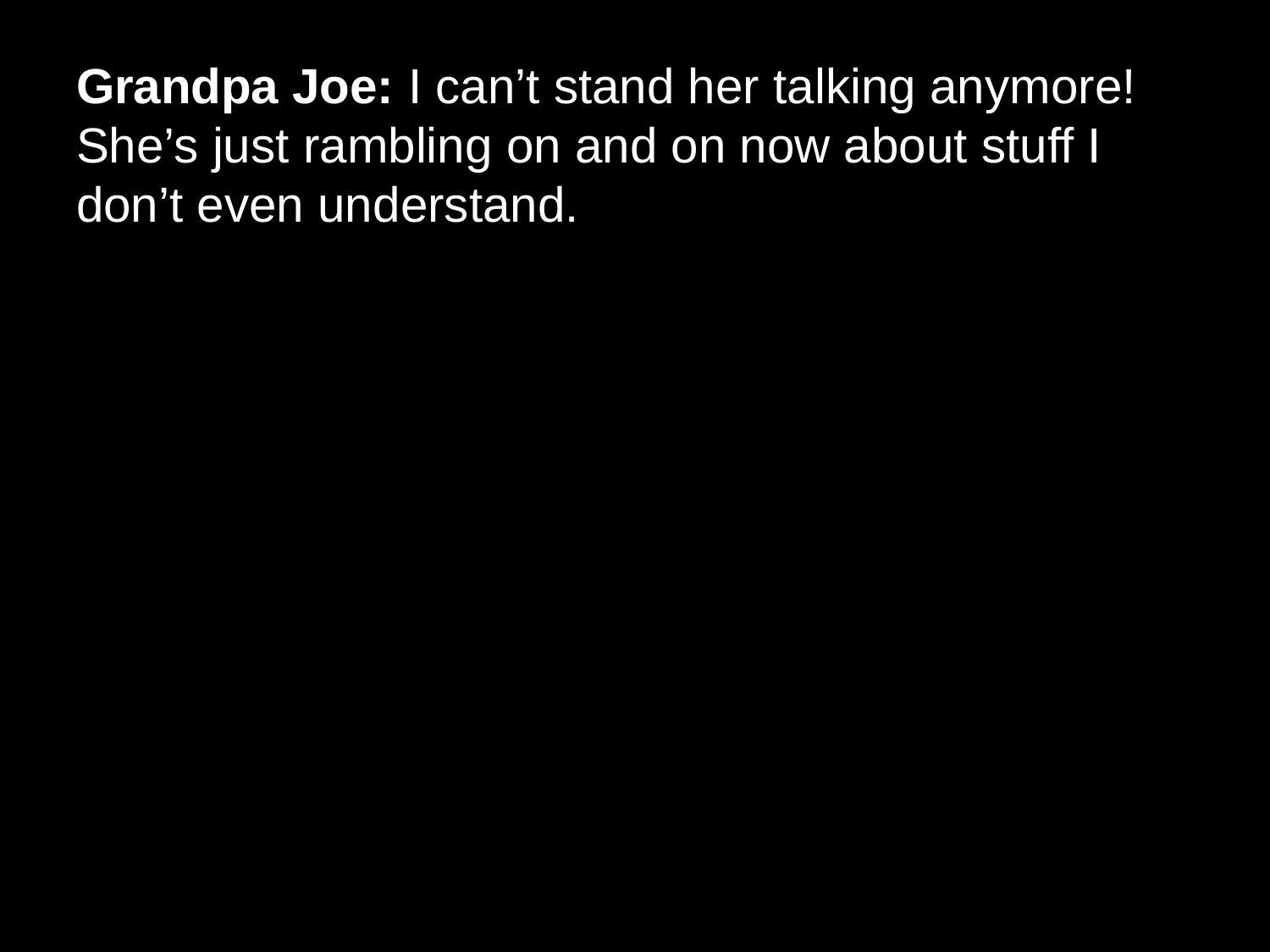

# Grandpa Joe: I can’t stand her talking anymore! She’s just rambling on and on now about stuff I don’t even understand.